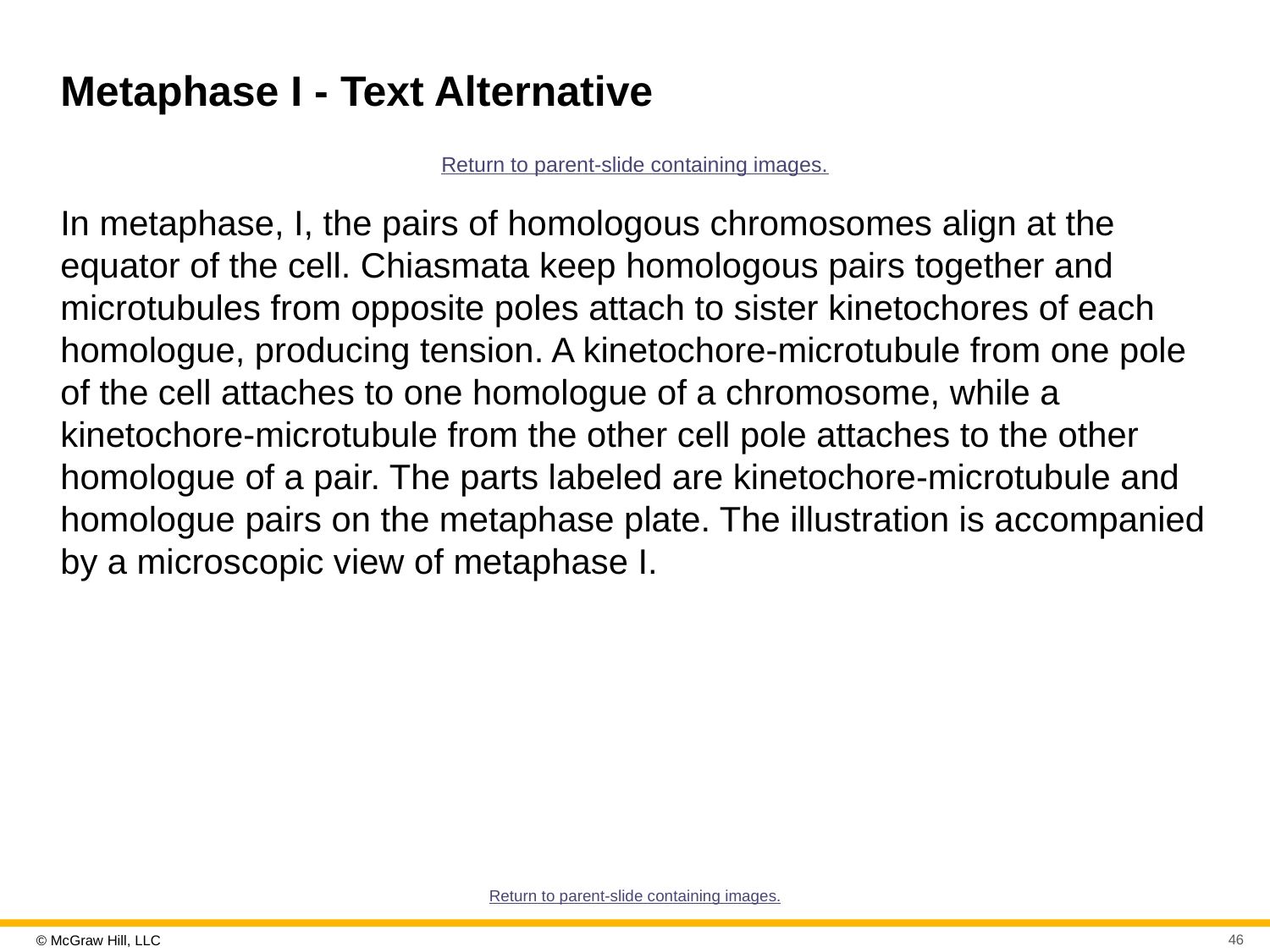

# Metaphase I - Text Alternative
Return to parent-slide containing images.
In metaphase, I, the pairs of homologous chromosomes align at the equator of the cell. Chiasmata keep homologous pairs together and microtubules from opposite poles attach to sister kinetochores of each homologue, producing tension. A kinetochore-microtubule from one pole of the cell attaches to one homologue of a chromosome, while a kinetochore-microtubule from the other cell pole attaches to the other homologue of a pair. The parts labeled are kinetochore-microtubule and homologue pairs on the metaphase plate. The illustration is accompanied by a microscopic view of metaphase I.
Return to parent-slide containing images.
46